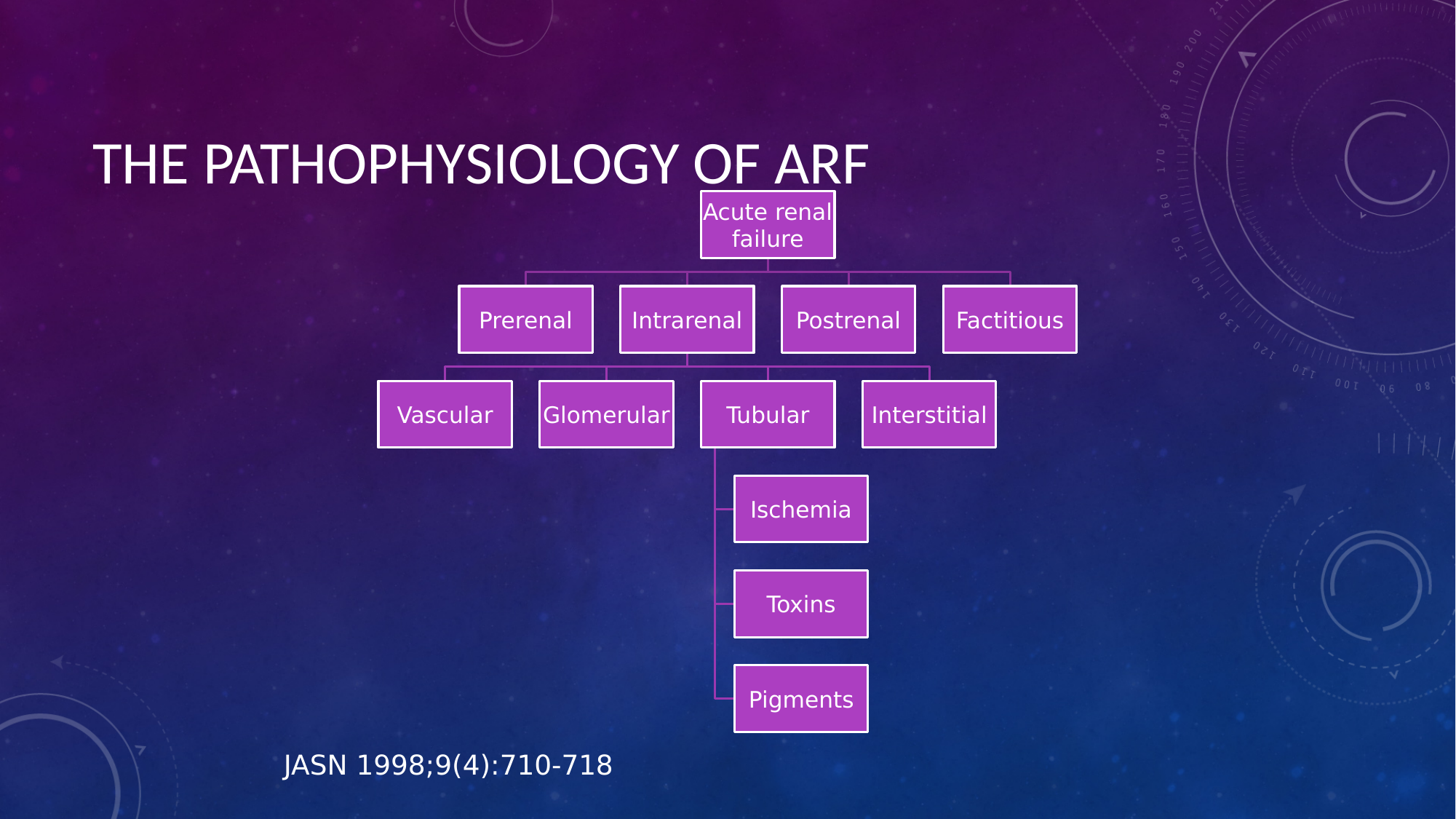

# The Pathophysiology of ARF
Acute renal failure
Prerenal
Intrarenal
Vascular
Glomerular
Tubular
Ischemia
Toxins
Pigments
Interstitial
Postrenal
Factitious

JASN 1998;9(4):710-718